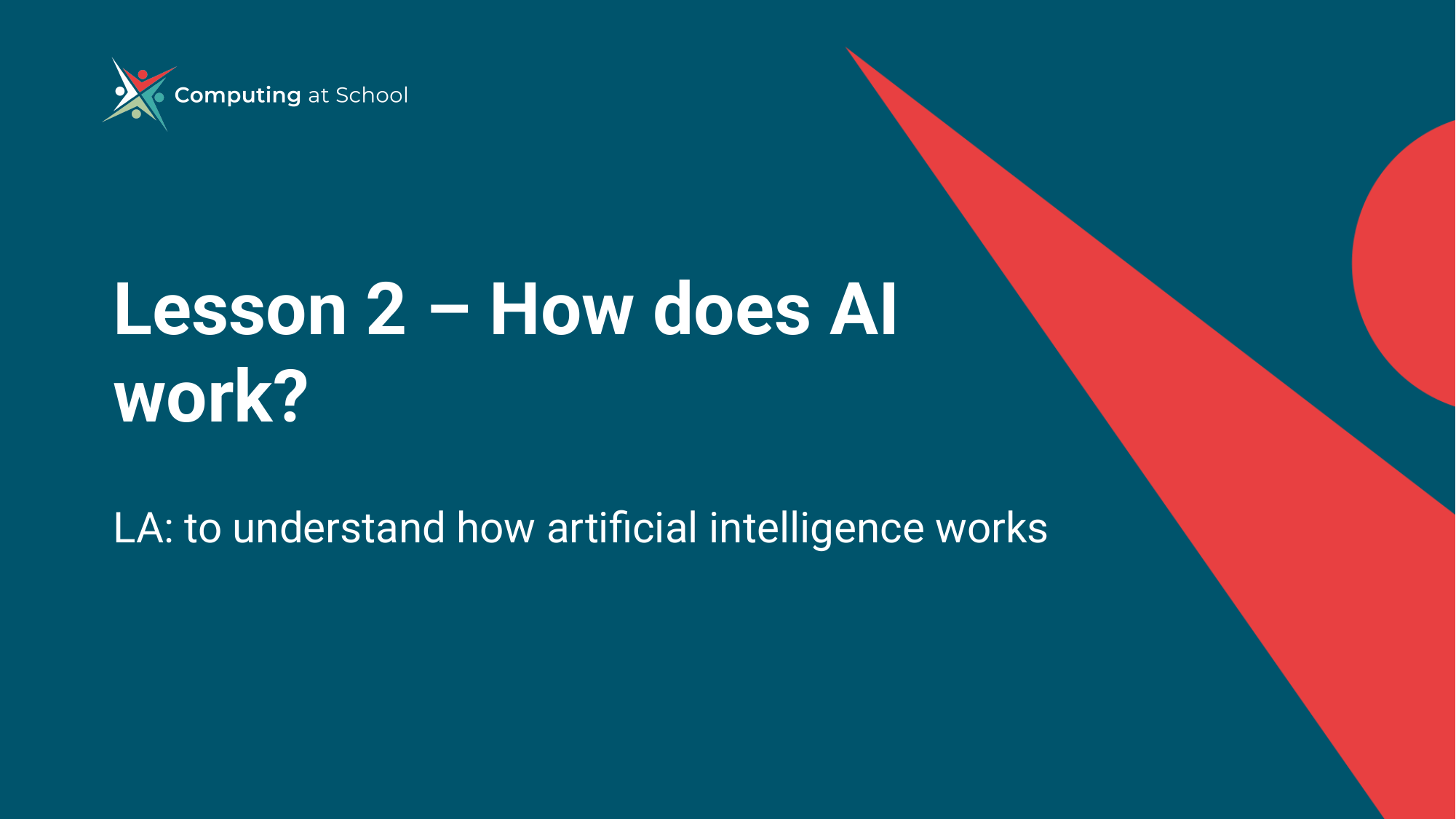

Lesson 2 – How does AI work?
LA: to understand how artificial intelligence works